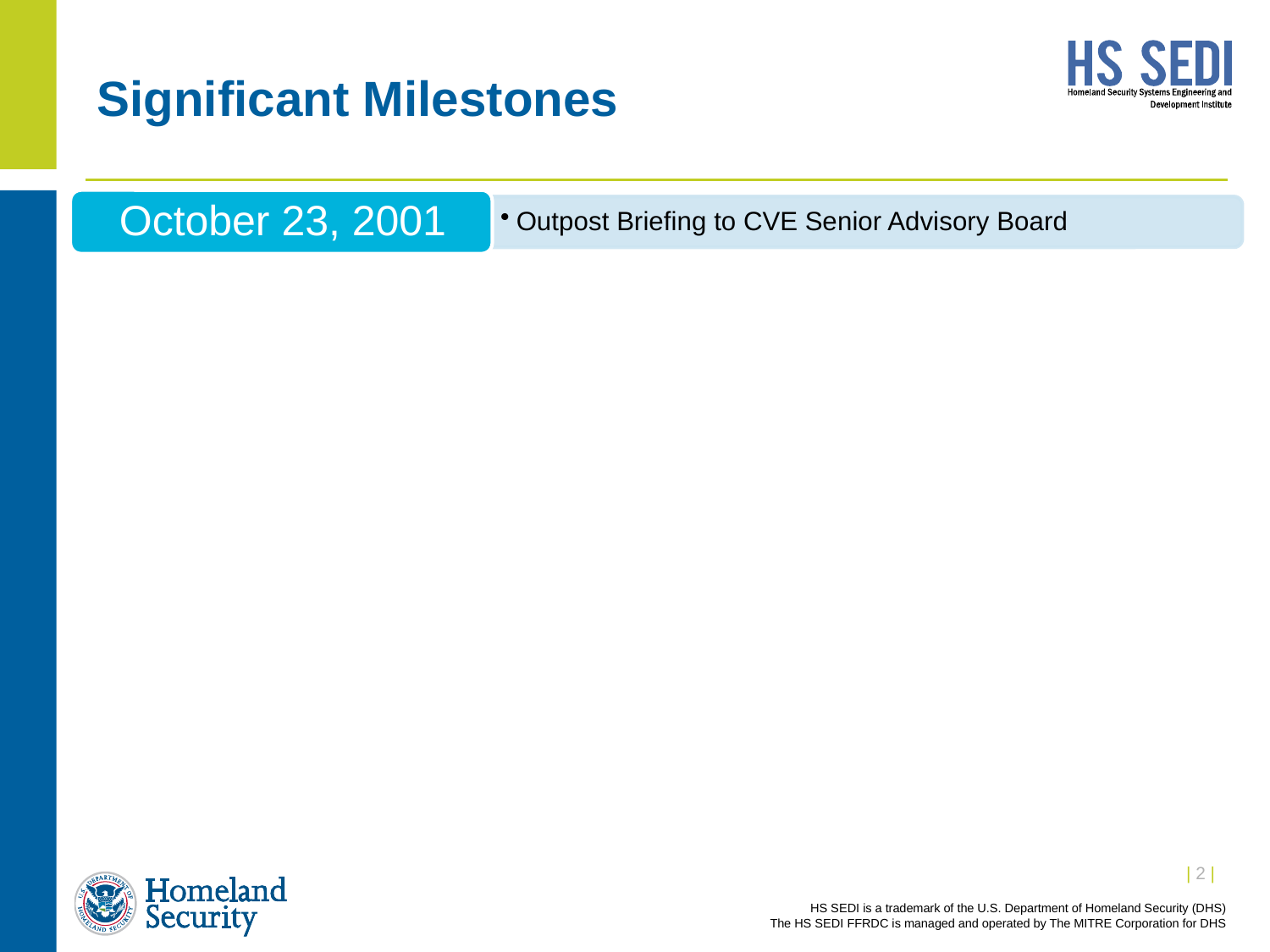

# Significant Milestones
Outpost Briefing to CVE Senior Advisory Board
October 23, 2001
Public Announcement & Version 1
December 10, 2002
XML Representation Published
December 31, 2003
DISA SCCVI Requires OVAL
June 23, 2004
OVAL System Characteristics and Results Schemas
July 16, 2004
1000 Definition Milestone
January 7, 2005
Included in XCCDF
January 20, 2005
Renamed to Open Vulnerability and Assessment Language
March 2005
First Developer Days
July 18, 2005
Version 4.2
December 2, 2005

| 2 |